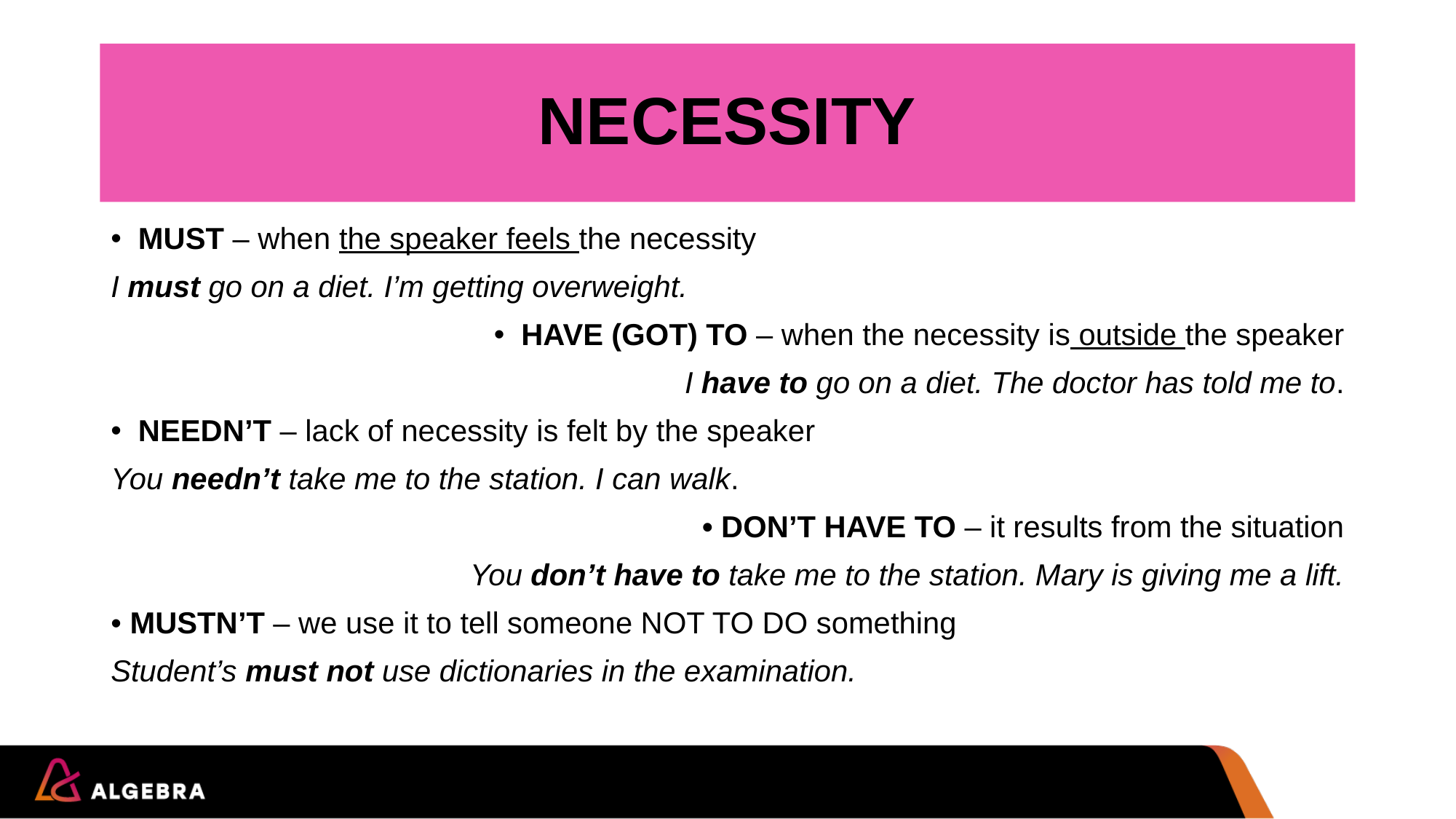

# NECESSITY
MUST – when the speaker feels the necessity
I must go on a diet. I’m getting overweight.
HAVE (GOT) TO – when the necessity is outside the speaker
I have to go on a diet. The doctor has told me to.
NEEDN’T – lack of necessity is felt by the speaker
You needn’t take me to the station. I can walk.
• DON’T HAVE TO – it results from the situation
You don’t have to take me to the station. Mary is giving me a lift.
• MUSTN’T – we use it to tell someone NOT TO DO something
Student’s must not use dictionaries in the examination.